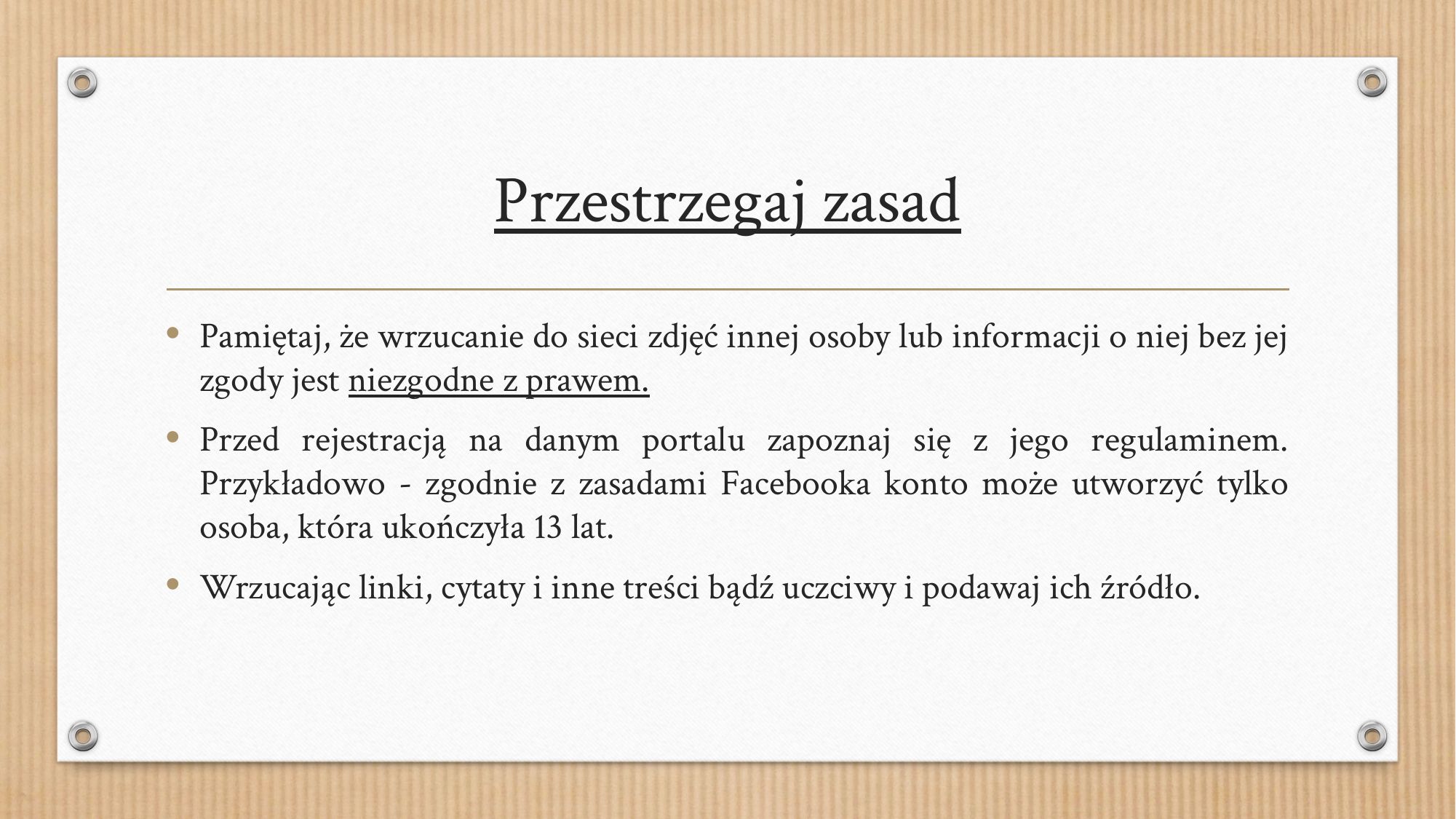

# Przestrzegaj zasad
Pamiętaj, że wrzucanie do sieci zdjęć innej osoby lub informacji o niej bez jej zgody jest niezgodne z prawem.
Przed rejestracją na danym portalu zapoznaj się z jego regulaminem. Przykładowo - zgodnie z zasadami Facebooka konto może utworzyć tylko osoba, która ukończyła 13 lat.
Wrzucając linki, cytaty i inne treści bądź uczciwy i podawaj ich źródło.